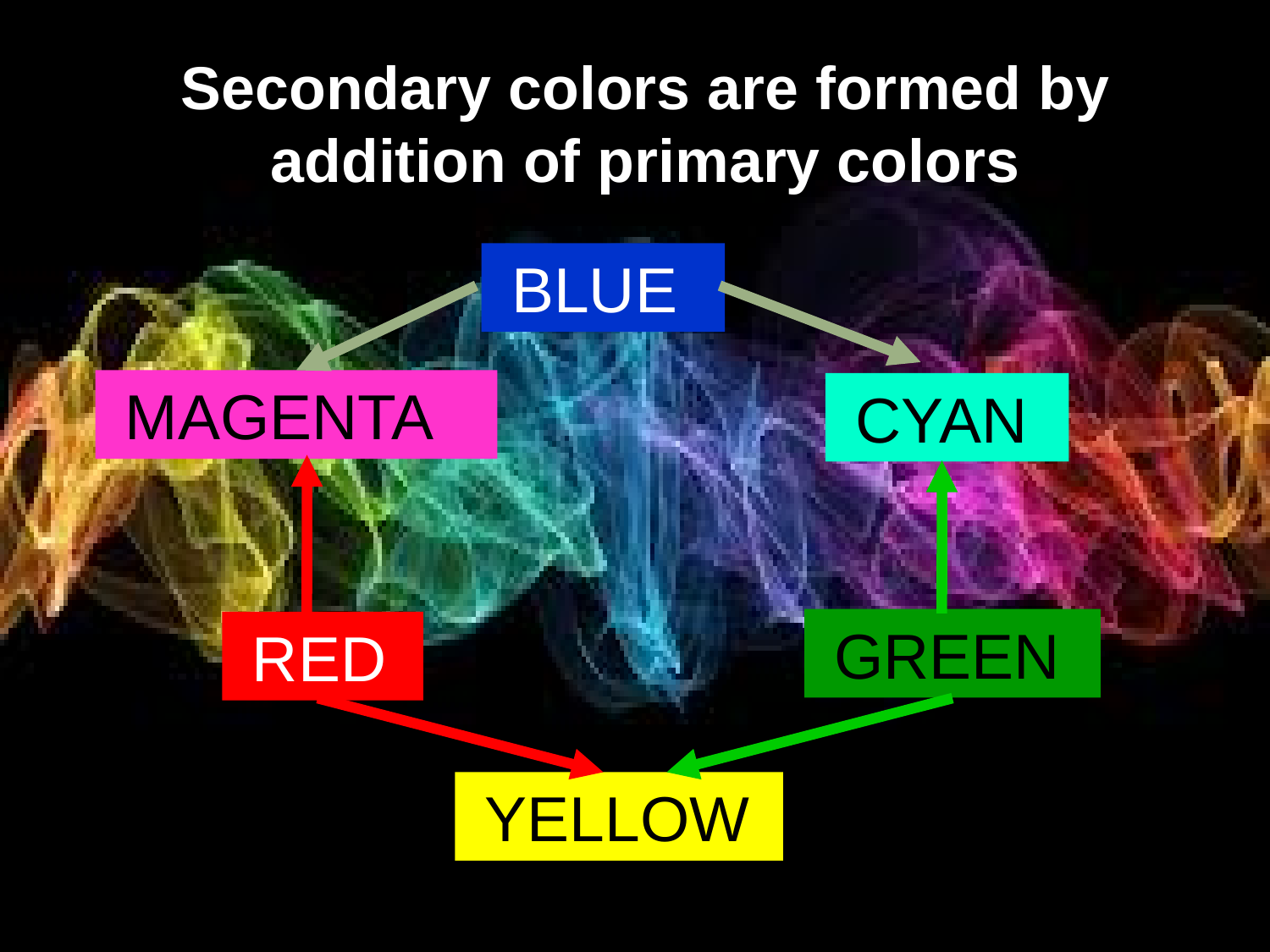

# Secondary colors are formed by addition of primary colors
 BLUE

 MAGENTA

 CYAN

 GREEN
 RED

 YELLOW